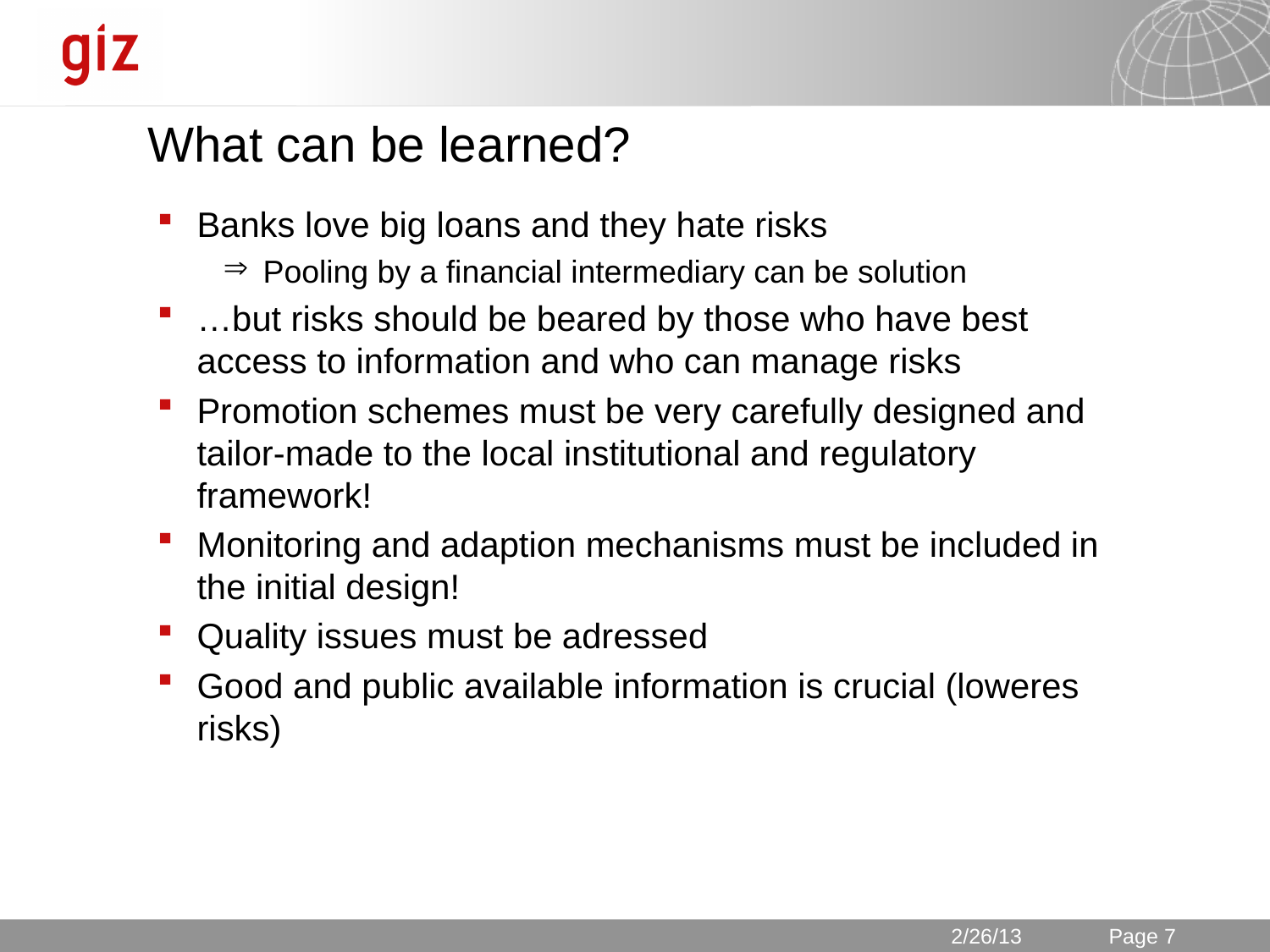

# What can be learned?
Banks love big loans and they hate risks
Pooling by a financial intermediary can be solution
…but risks should be beared by those who have best access to information and who can manage risks
Promotion schemes must be very carefully designed and tailor-made to the local institutional and regulatory framework!
Monitoring and adaption mechanisms must be included in the initial design!
Quality issues must be adressed
Good and public available information is crucial (loweres risks)

2/26/13